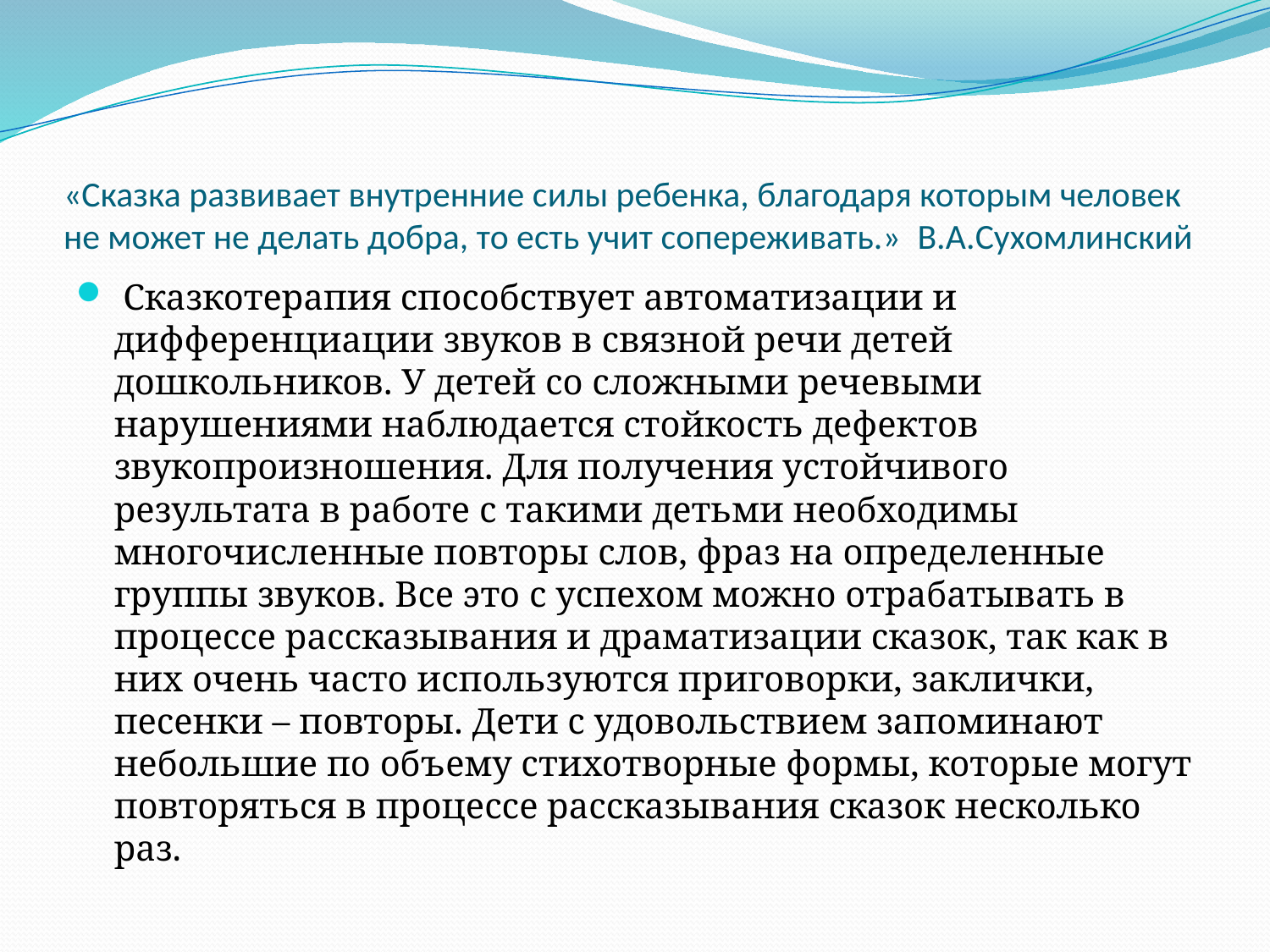

# «Сказка развивает внутренние силы ребенка, благодаря которым человек не может не делать добра, то есть учит сопереживать.»  В.А.Сухомлинский
 Сказкотерапия способствует автоматизации и дифференциации звуков в связной речи детей дошкольников. У детей со сложными речевыми нарушениями наблюдается стойкость дефектов звукопроизношения. Для получения устойчивого результата в работе с такими детьми необходимы многочисленные повторы слов, фраз на определенные группы звуков. Все это с успехом можно отрабатывать в процессе рассказывания и драматизации сказок, так как в них очень часто используются приговорки, заклички, песенки – повторы. Дети с удовольствием запоминают небольшие по объему стихотворные формы, которые могут повторяться в процессе рассказывания сказок несколько раз.